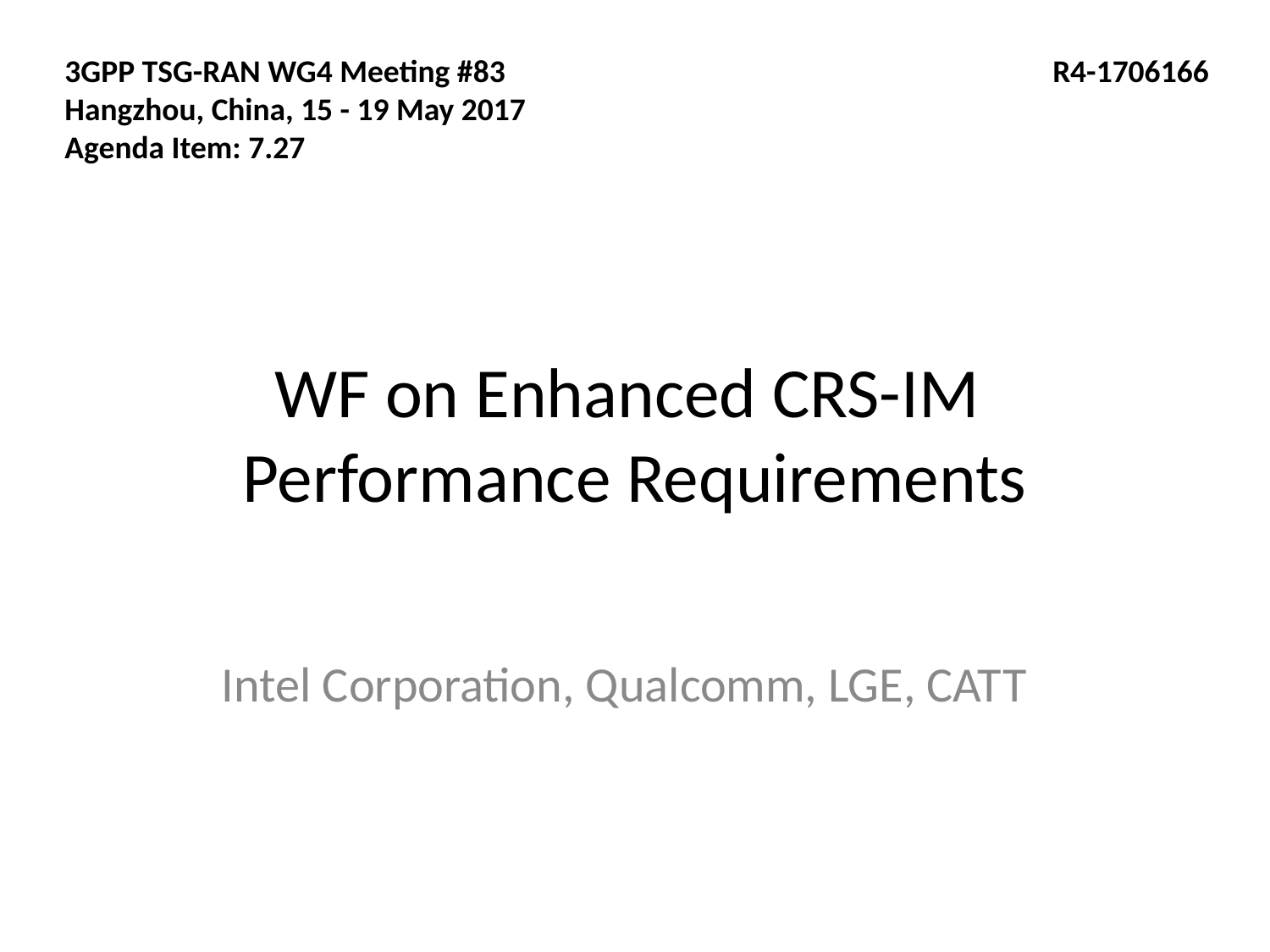

3GPP TSG-RAN WG4 Meeting #83
Hangzhou, China, 15 - 19 May 2017
Agenda Item: 7.27
R4-1706166
# WF on Enhanced CRS-IM Performance Requirements
Intel Corporation, Qualcomm, LGE, CATT